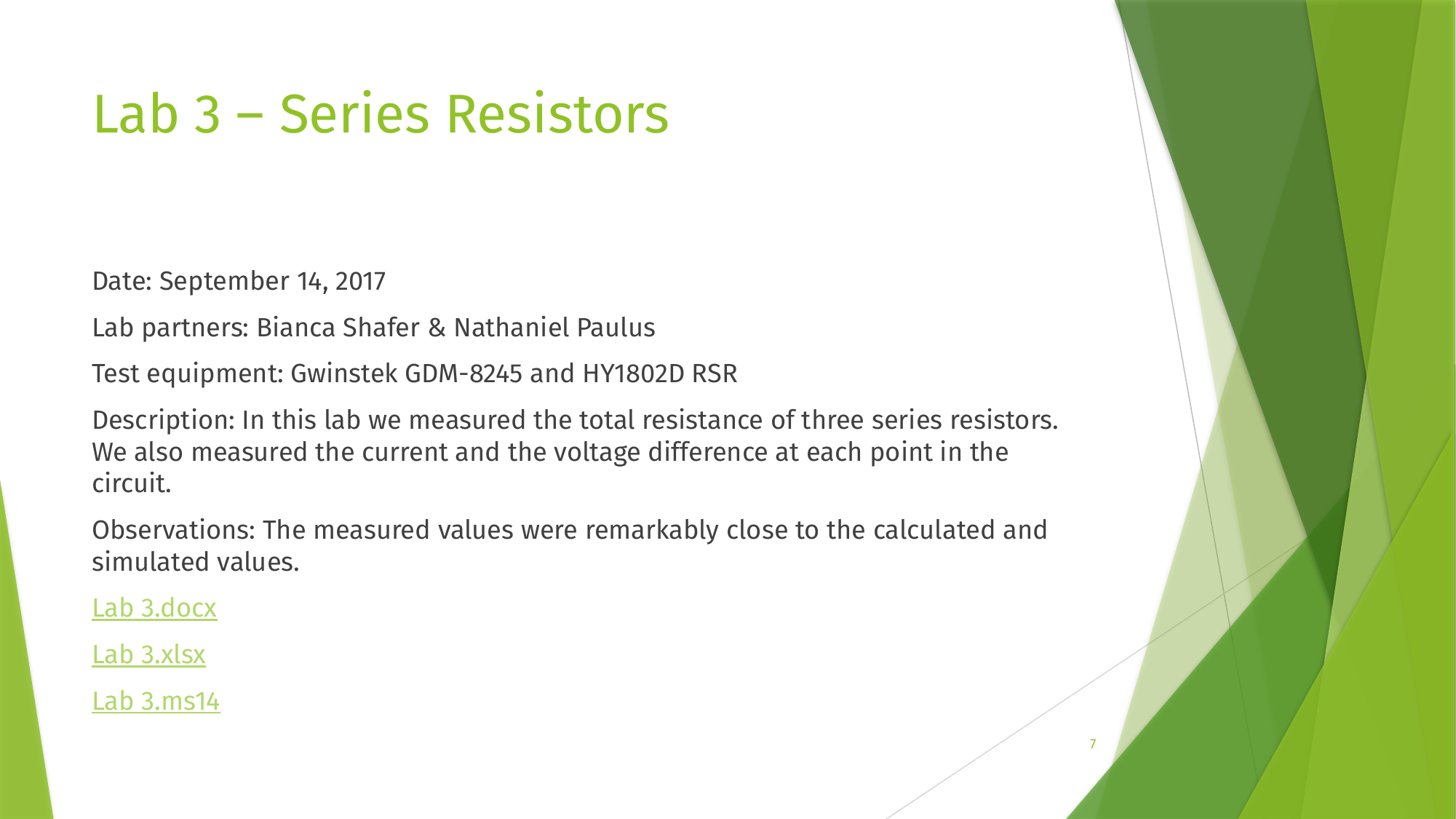

# Lab 3 – Series Resistors
Date: September 14, 2017
Lab partners: Bianca Shafer & Nathaniel Paulus
Test equipment: Gwinstek GDM-8245 and HY1802D RSR
Description: In this lab we measured the total resistance of three series resistors. We also measured the current and the voltage difference at each point in the circuit.
Observations: The measured values were remarkably close to the calculated and simulated values.
Lab 3.docx
Lab 3.xlsx
Lab 3.ms14

7